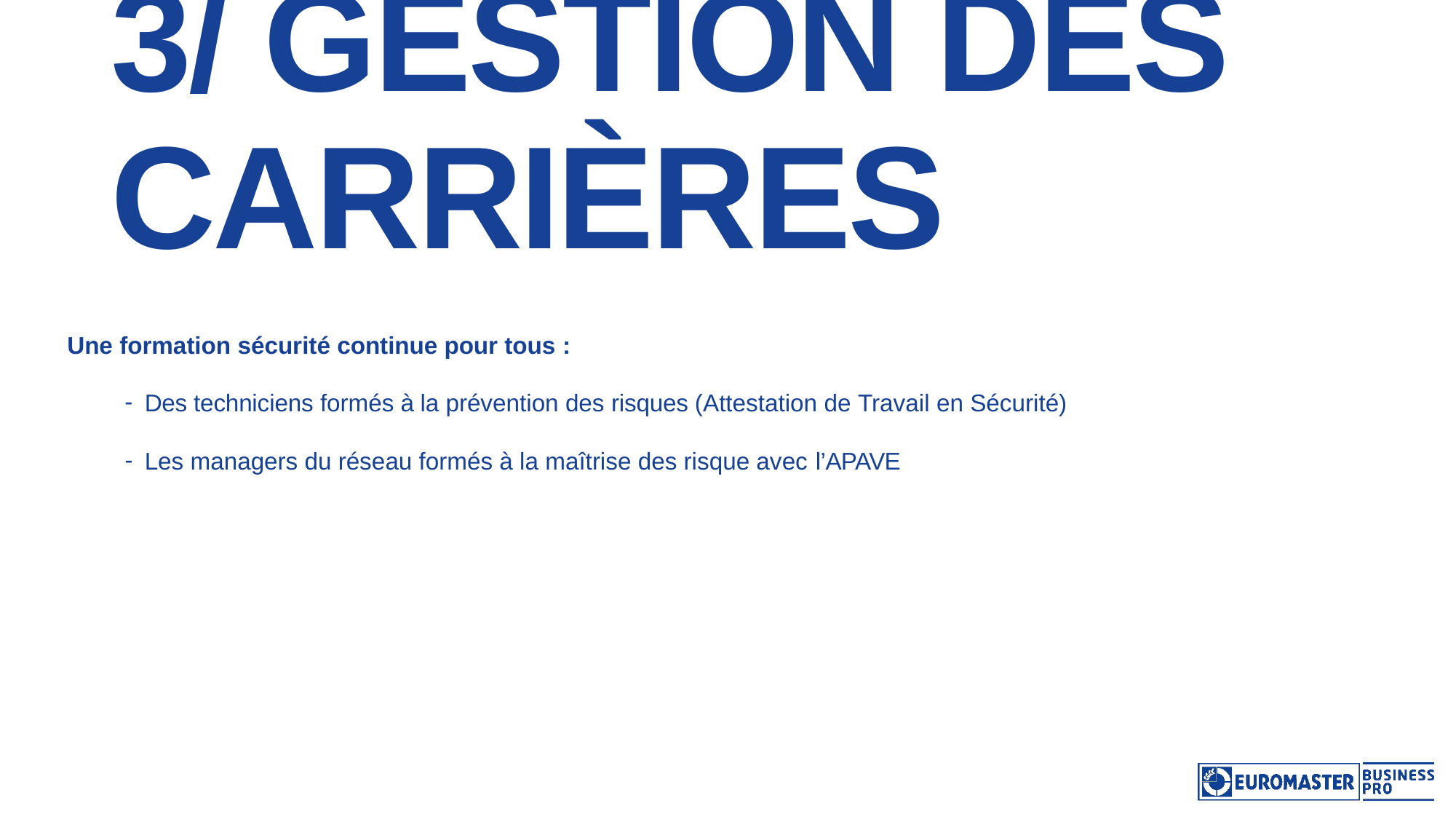

# 3/ GESTION DES Carrières

Une formation sécurité continue pour tous :

Des techniciens formés à la prévention des risques (Attestation de Travail en Sécurité)

Les managers du réseau formés à la maîtrise des risque avec l’APAVE